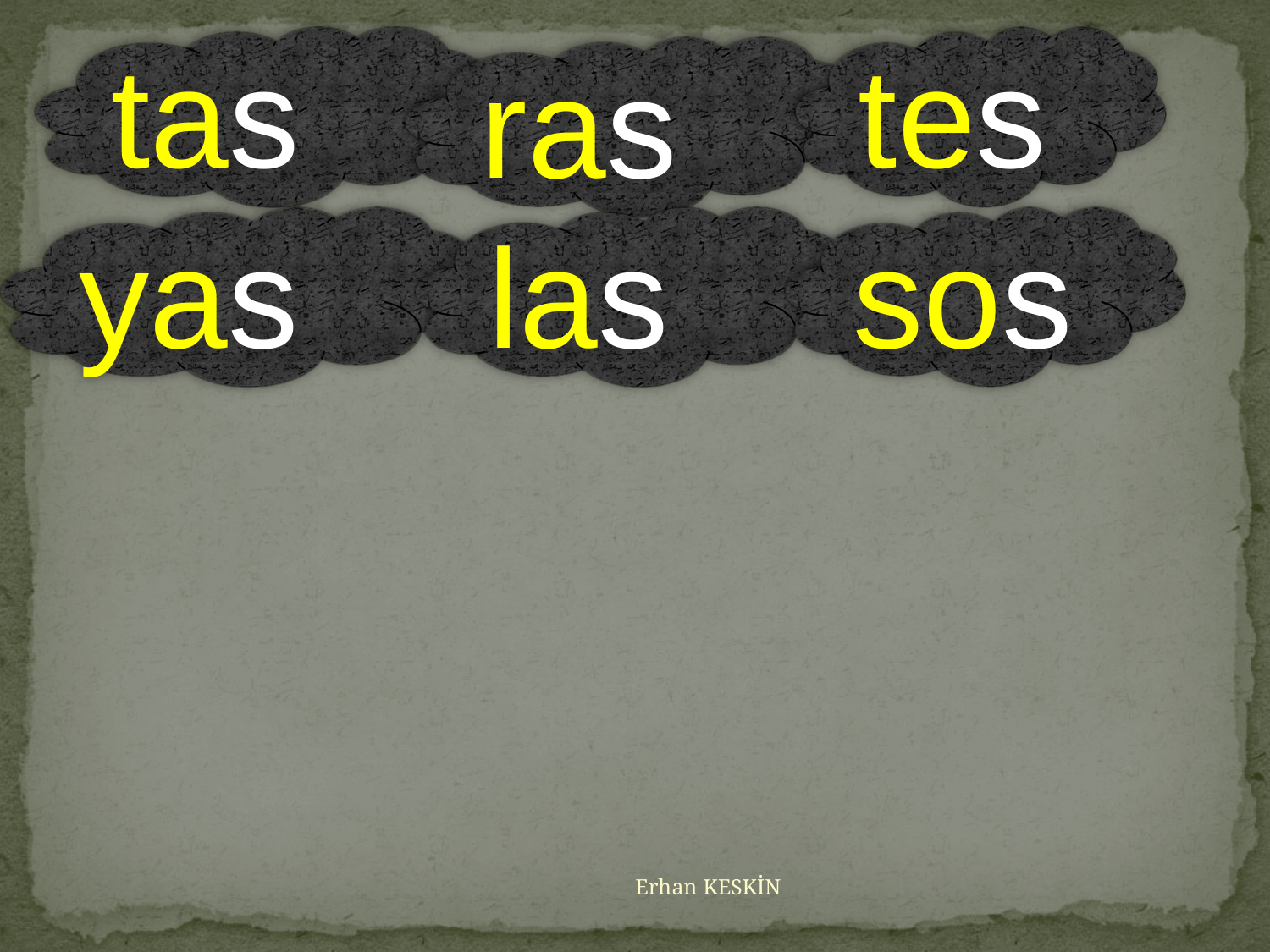

tas
tes
ras
yas
las
sos
Erhan KESKİN